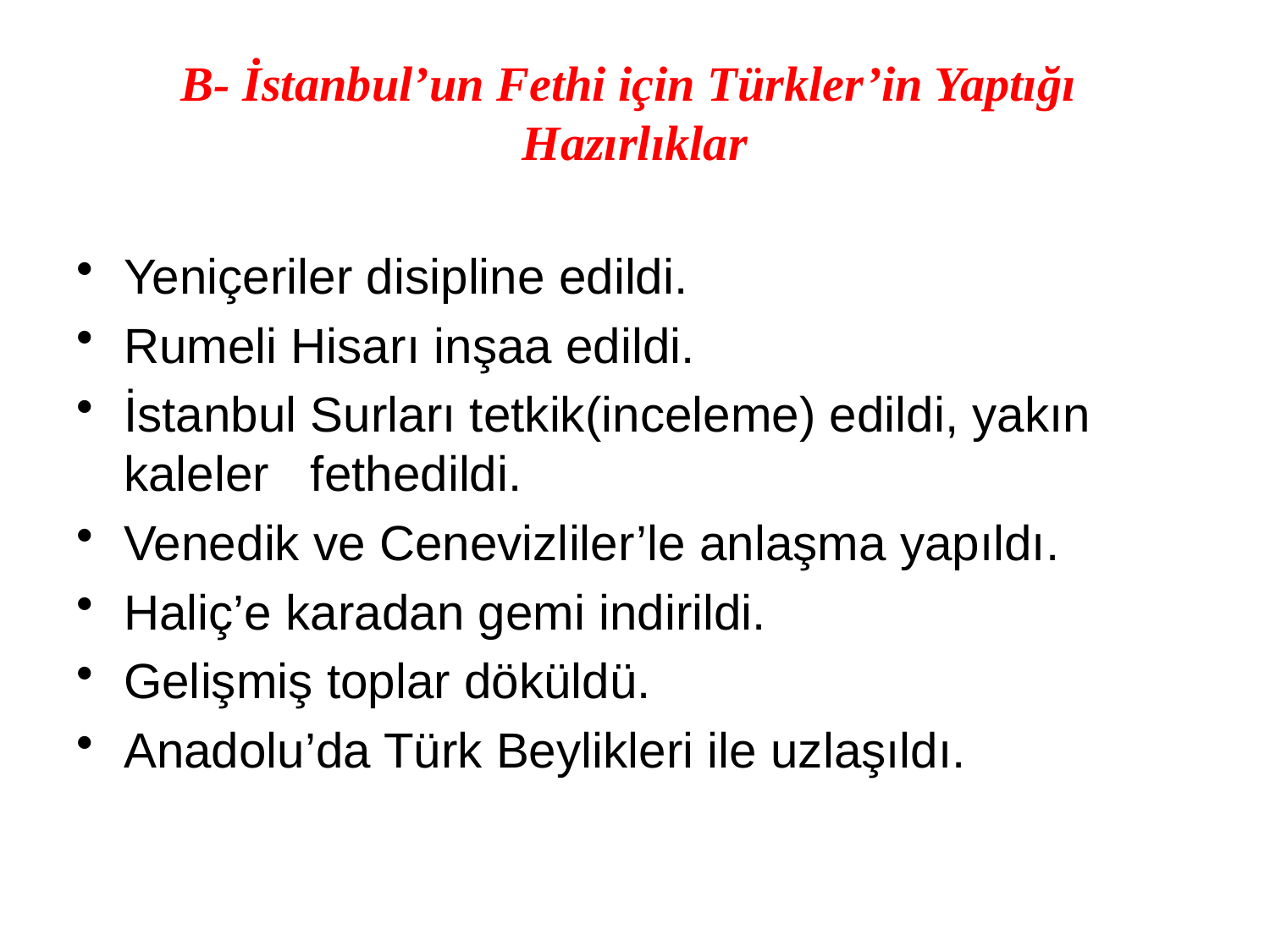

# B- İstanbul’un Fethi için Türkler’in Yaptığı Hazırlıklar

Yeniçeriler disipline edildi.
Rumeli Hisarı inşaa edildi.
İstanbul Surları tetkik(inceleme) edildi, yakın kaleler   fethedildi.
Venedik ve Cenevizliler’le anlaşma yapıldı.
Haliç’e karadan gemi indirildi.
Gelişmiş toplar döküldü.
Anadolu’da Türk Beylikleri ile uzlaşıldı.